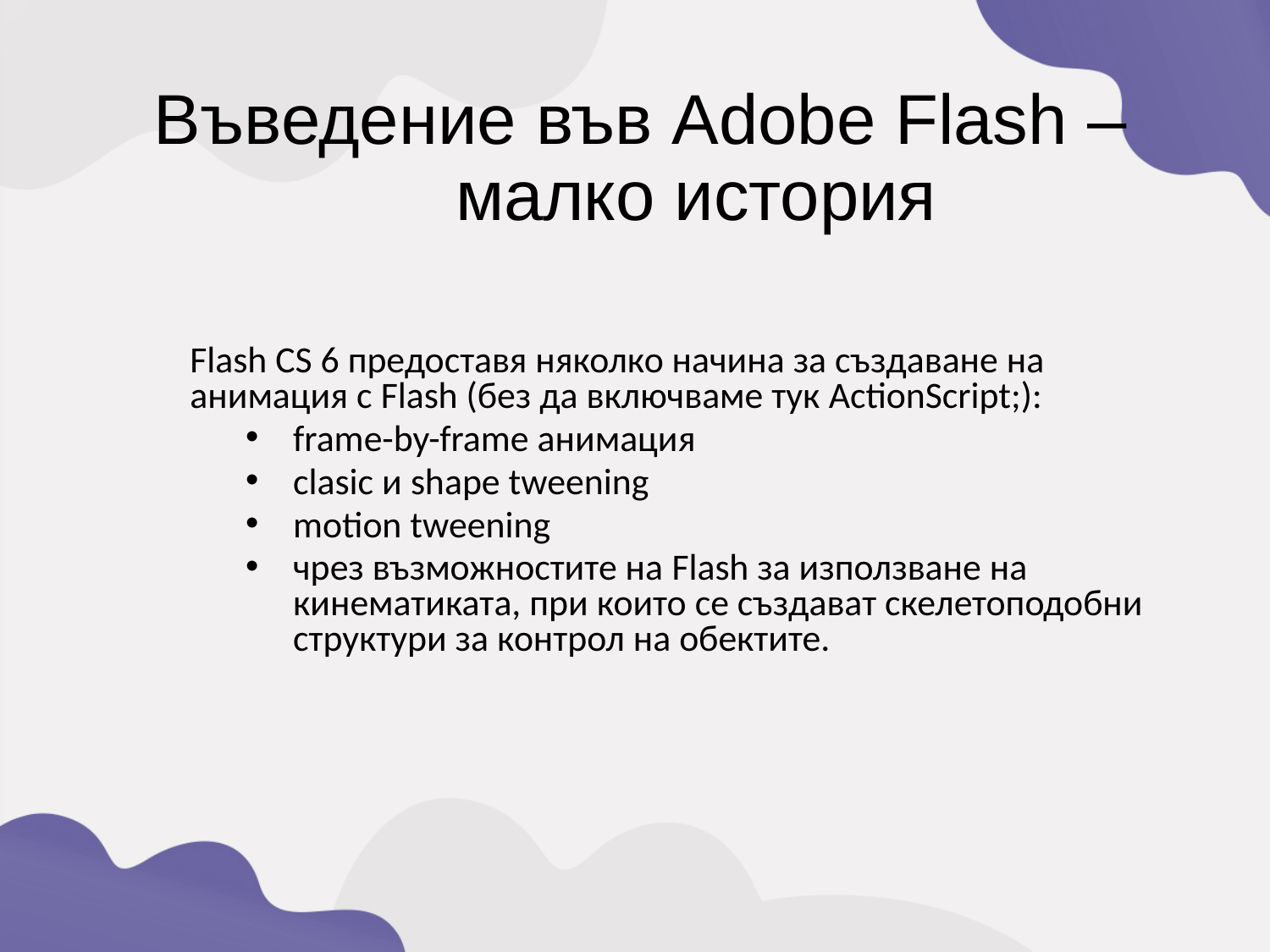

Въведение във Adobe Flash – малко история

	Flash CS 6 предоставя няколко начина за създаване на анимация с Flash (без да включваме тук ActionScript;):
frame-by-frame анимация
clasic и shape tweening
motion tweening
чрез възможностите на Flash за използване на кинематиката, при които се създават скелетоподобни структури за контрол на обектите.